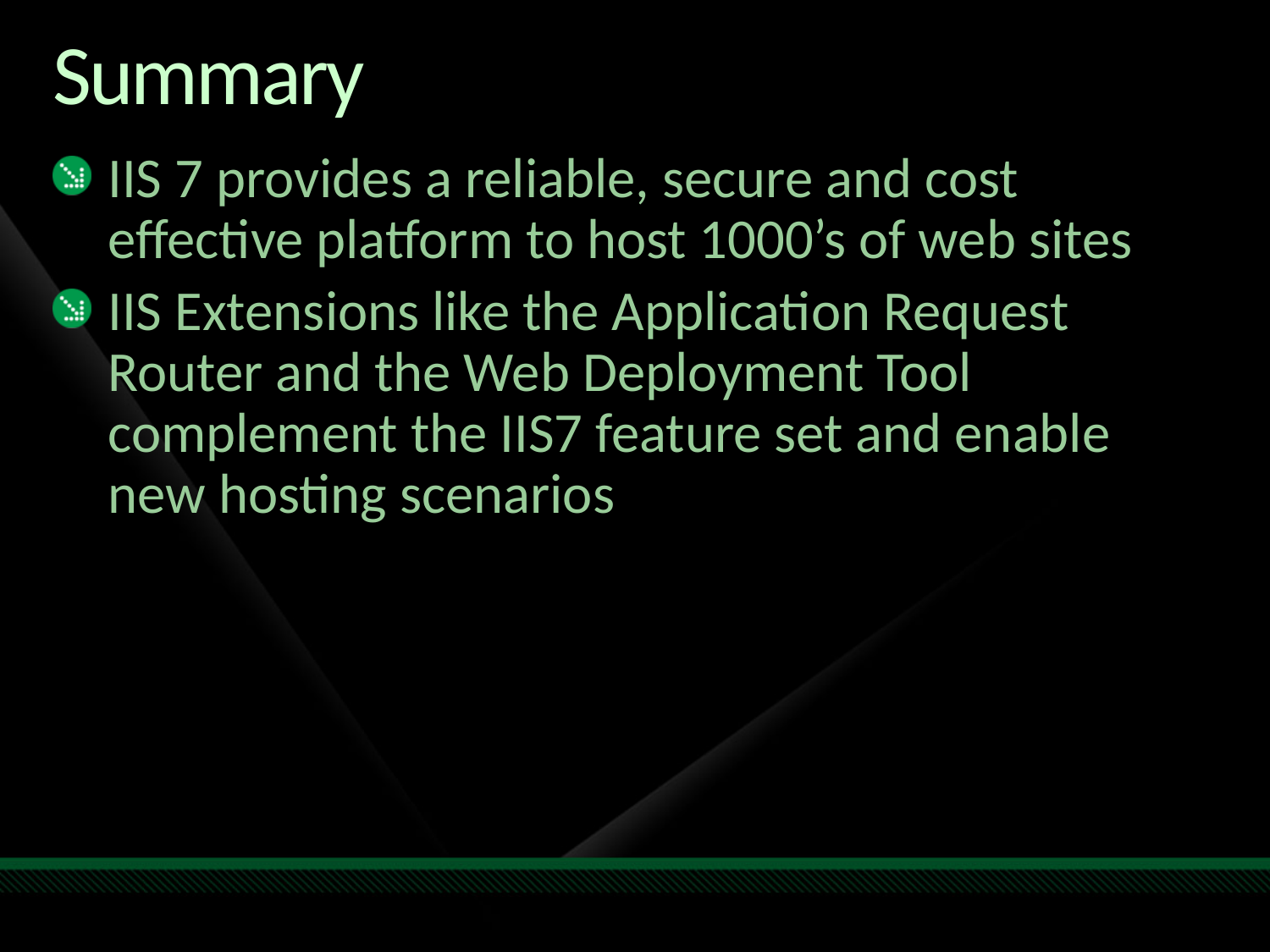

# Summary
IIS 7 provides a reliable, secure and cost effective platform to host 1000’s of web sites
IIS Extensions like the Application Request Router and the Web Deployment Tool complement the IIS7 feature set and enable new hosting scenarios